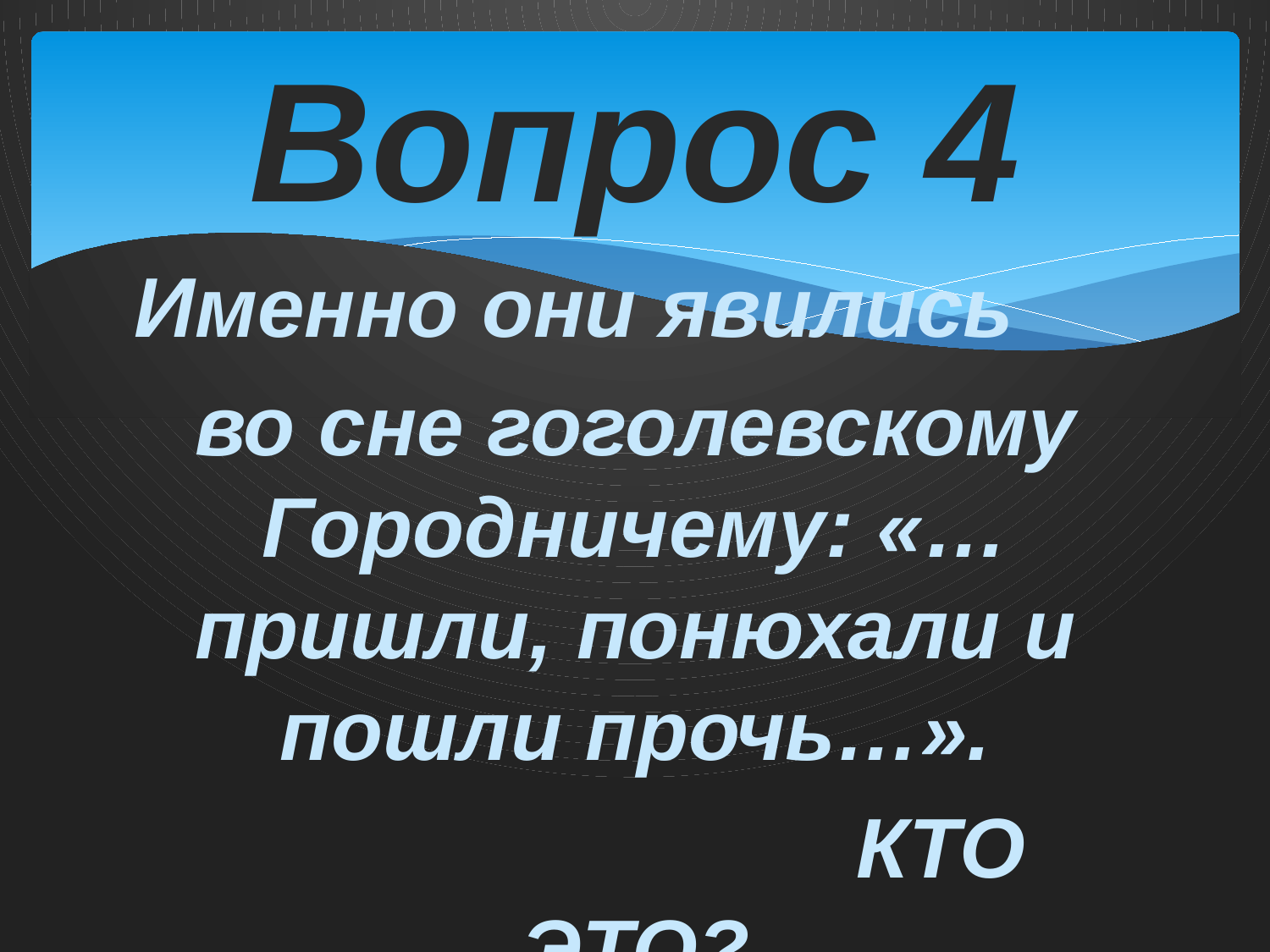

# Вопрос 4
Именно они явились
во сне гоголевскому Городничему: «…пришли, понюхали и пошли прочь…».
                            КТО   ЭТО?